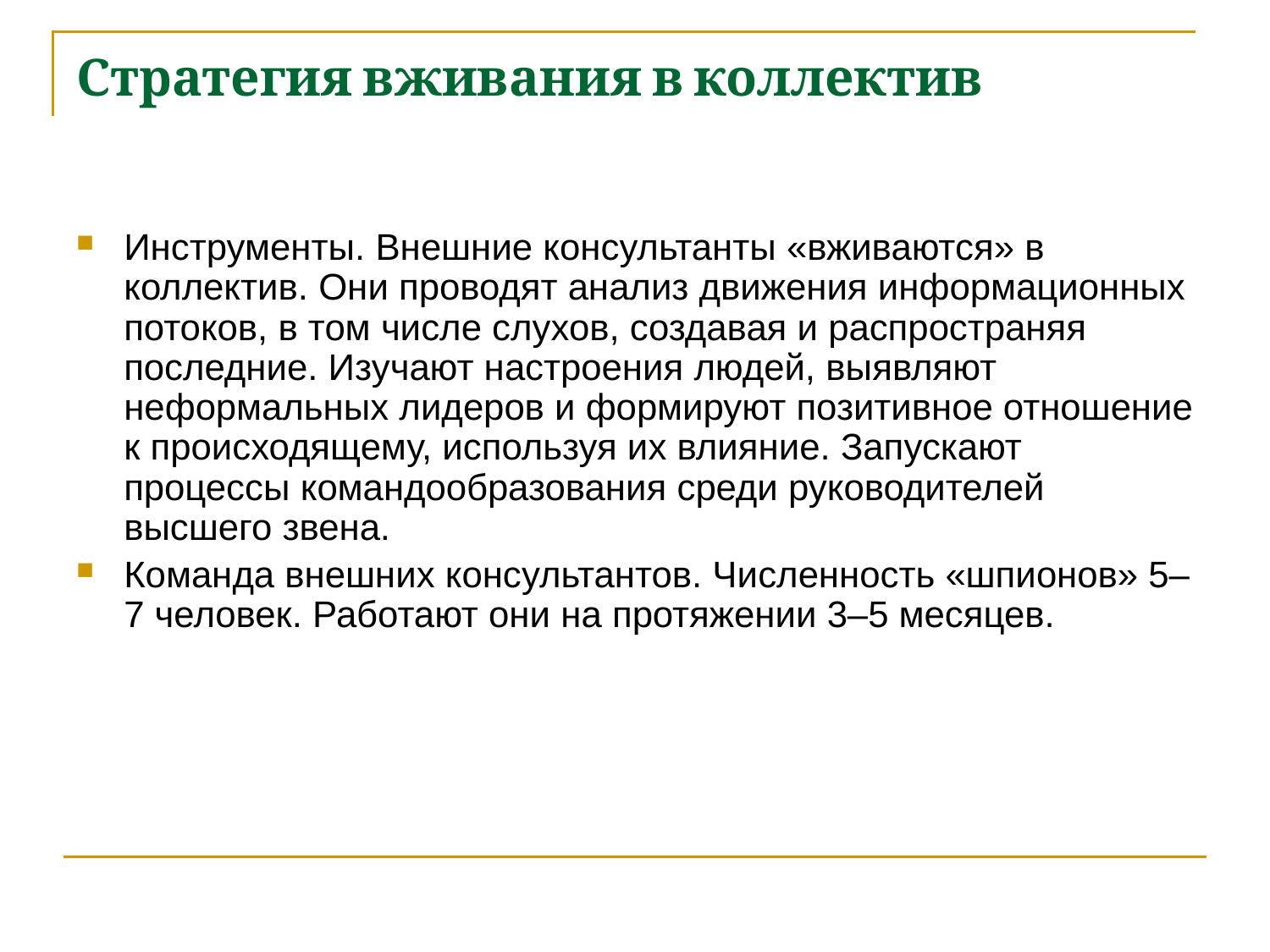

Стратегия вживания в коллектив
Инструменты. Внешние консультанты «вживаются» в коллектив. Они проводят анализ движения информационных потоков, в том числе слухов, создавая и распространяя последние. Изучают настроения людей, выявляют неформальных лидеров и формируют позитивное отношение к происходящему, используя их влияние. Запускают процессы командообразования среди руководителей высшего звена.
Команда внешних консультантов. Численность «шпионов» 5–7 человек. Работают они на протяжении 3–5 месяцев.